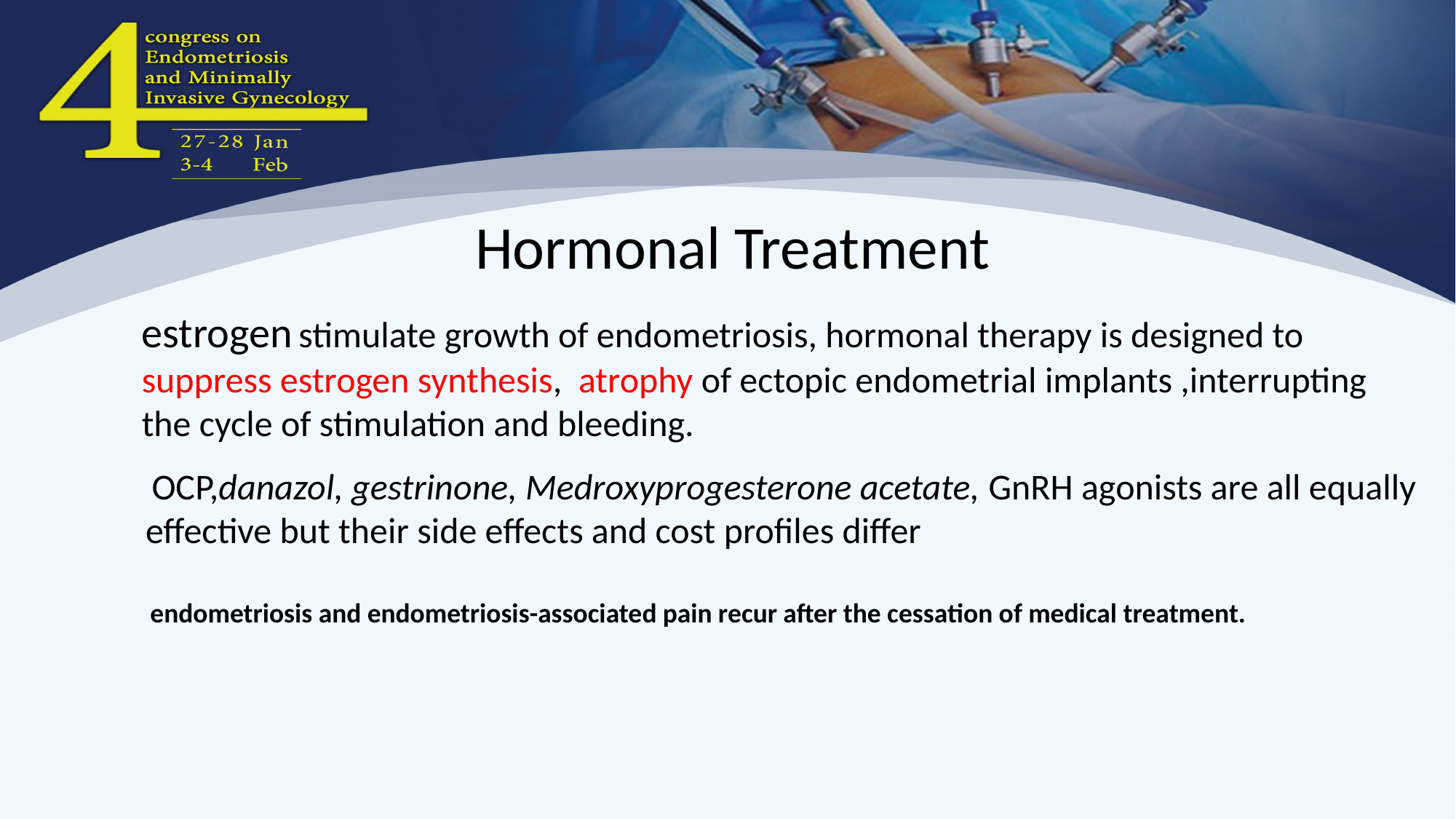

Hormonal Treatment
estrogen stimulate growth of endometriosis, hormonal therapy is designed to suppress estrogen synthesis,  atrophy of ectopic endometrial implants ,interrupting the cycle of stimulation and bleeding.

 OCP,danazol, gestrinone, Medroxyprogesterone acetate, GnRH agonists are all equally effective but their side effects and cost profiles differ
endometriosis and endometriosis-associated pain recur after the cessation of medical treatment.